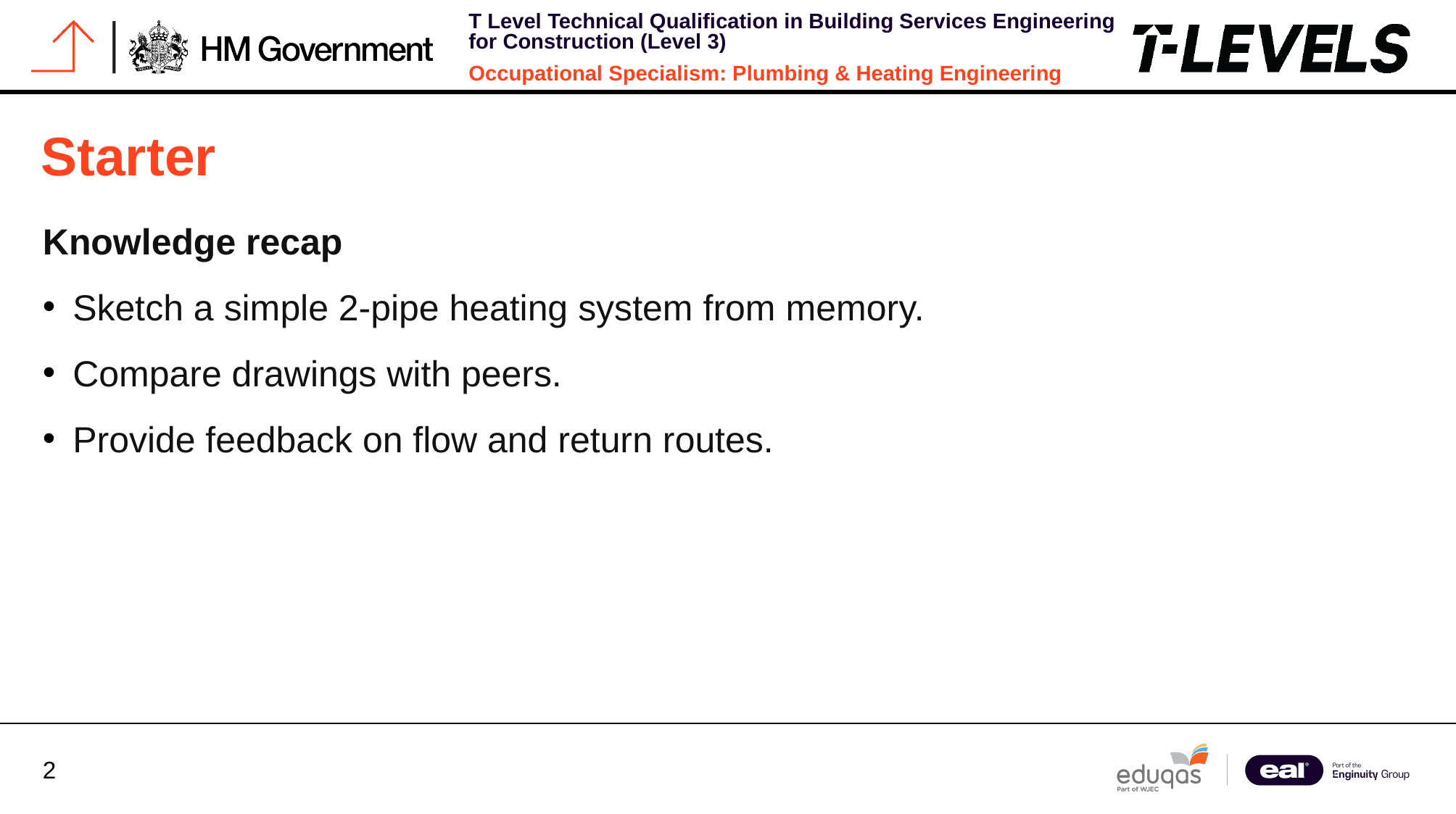

# Starter
Knowledge recap
Sketch a simple 2-pipe heating system from memory.
Compare drawings with peers.
Provide feedback on flow and return routes.